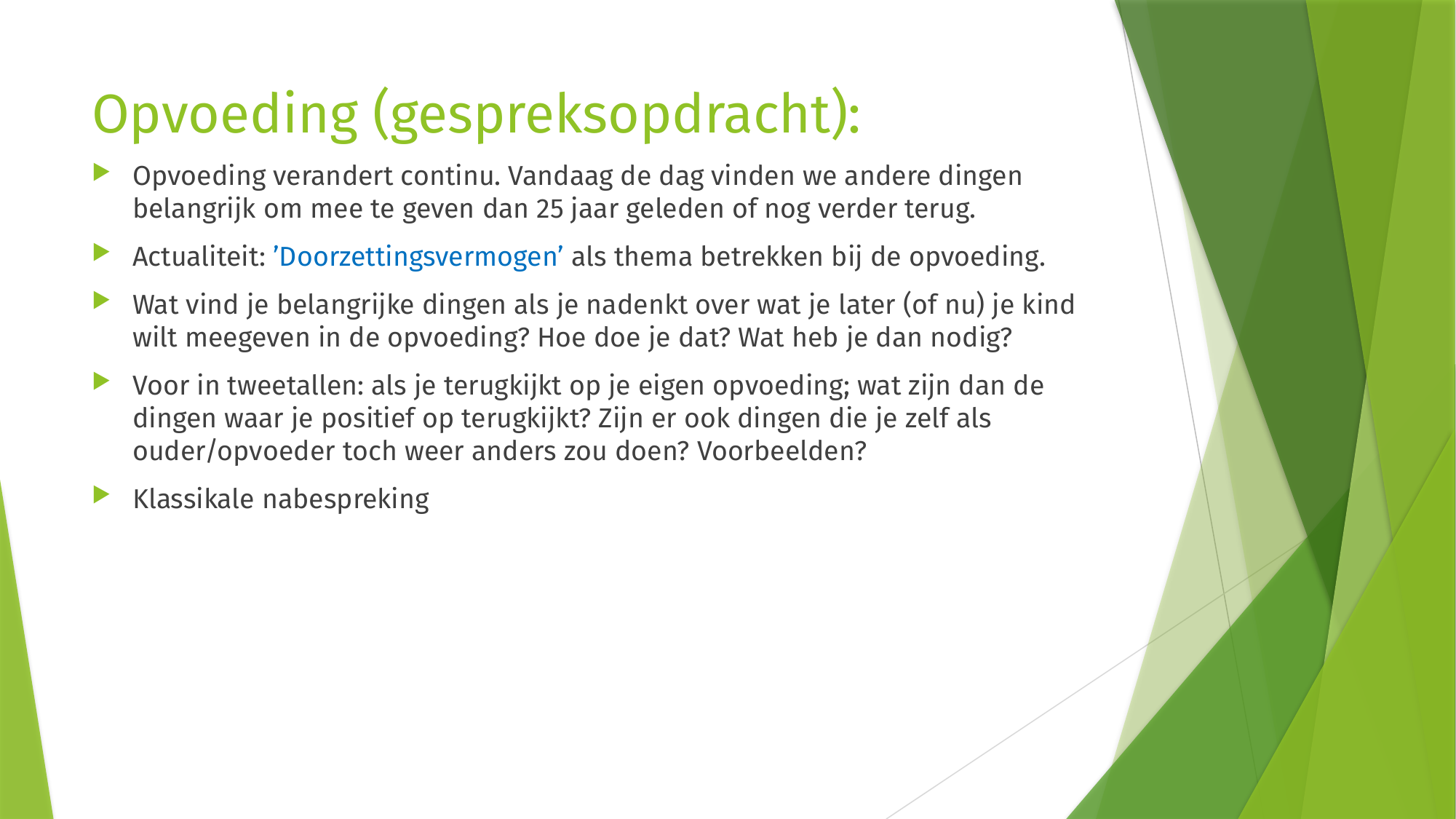

# Opvoeding (gespreksopdracht):
Opvoeding verandert continu. Vandaag de dag vinden we andere dingen belangrijk om mee te geven dan 25 jaar geleden of nog verder terug.
Actualiteit: ’Doorzettingsvermogen’ als thema betrekken bij de opvoeding.
Wat vind je belangrijke dingen als je nadenkt over wat je later (of nu) je kind wilt meegeven in de opvoeding? Hoe doe je dat? Wat heb je dan nodig?
Voor in tweetallen: als je terugkijkt op je eigen opvoeding; wat zijn dan de dingen waar je positief op terugkijkt? Zijn er ook dingen die je zelf als ouder/opvoeder toch weer anders zou doen? Voorbeelden?
Klassikale nabespreking